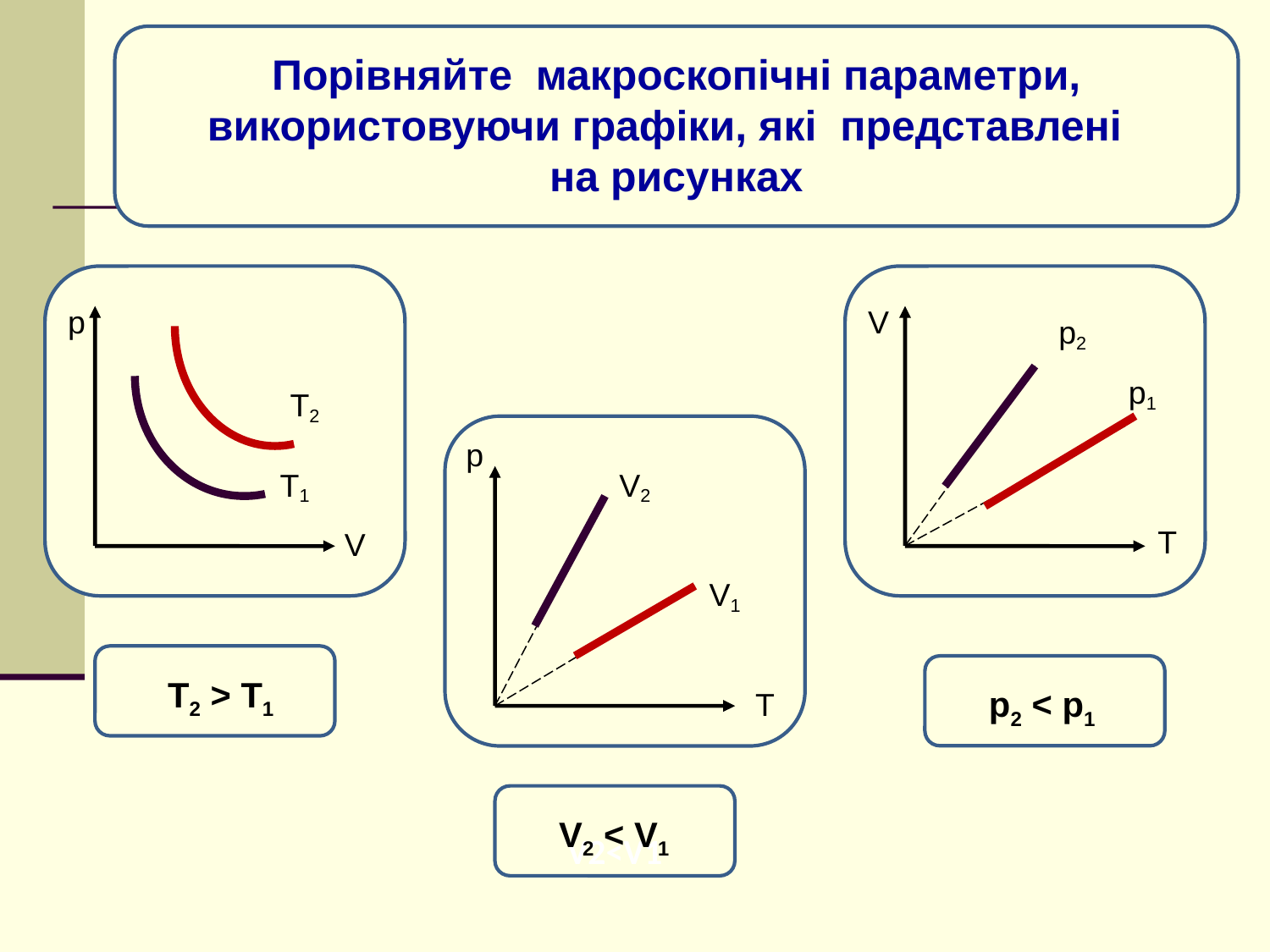

Порівняйте  макроскопічні параметри, використовуючи графіки, які  представлені
на рисунках

р
V

p2

p1

T2

р
T1
V2

T
V

V1

    T2 > T1

p2 < p1
T

V2<V1
V2 < V1